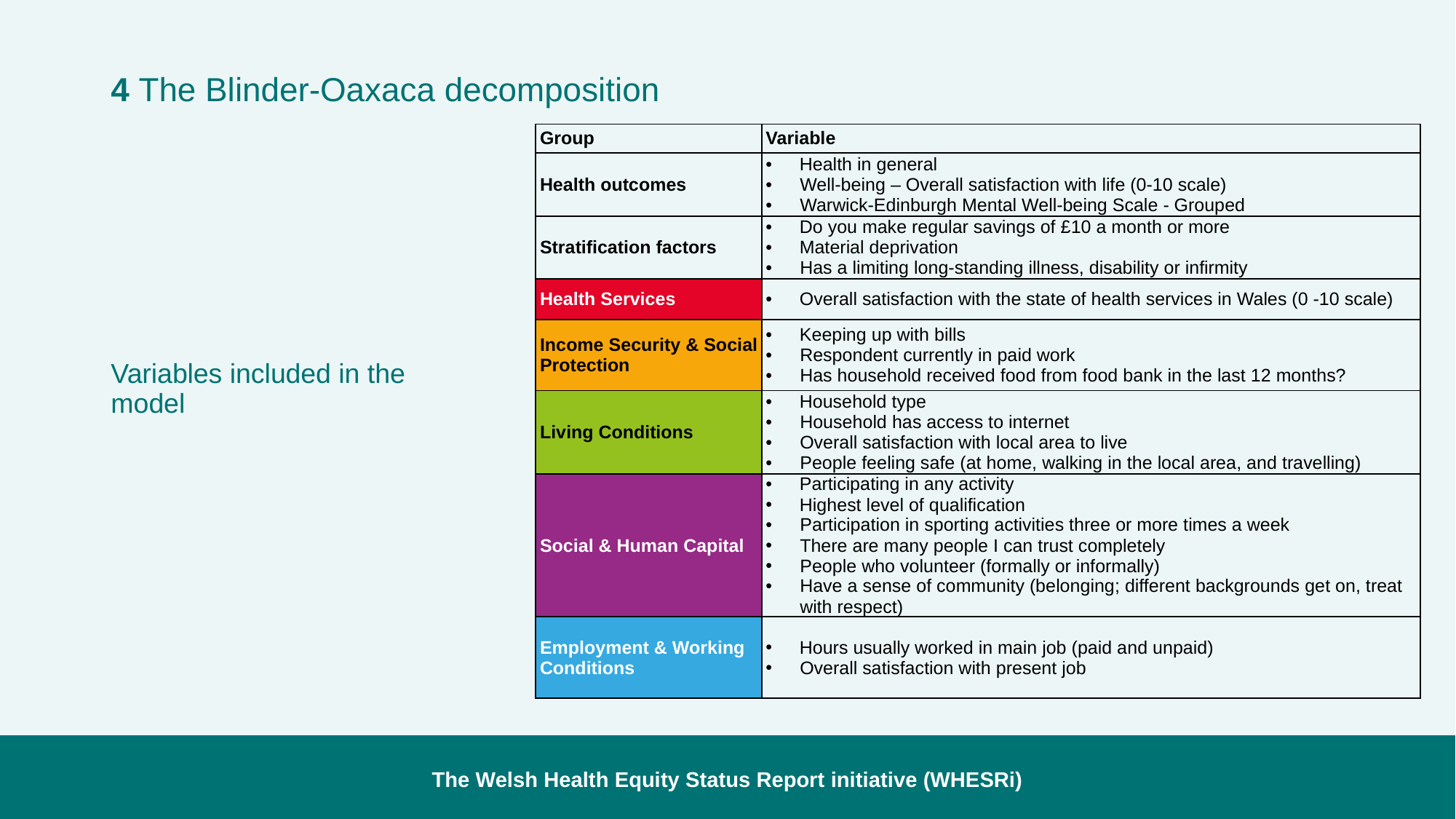

4 The Blinder-Oaxaca decomposition
| Group | Variable |
| --- | --- |
| Health outcomes | Health in general Well-being – Overall satisfaction with life (0-10 scale) Warwick-Edinburgh Mental Well-being Scale - Grouped |
| Stratification factors | Do you make regular savings of £10 a month or more Material deprivation Has a limiting long-standing illness, disability or infirmity |
| Health Services | Overall satisfaction with the state of health services in Wales (0 -10 scale) |
| Income Security & Social Protection | Keeping up with bills Respondent currently in paid work Has household received food from food bank in the last 12 months? |
| Living Conditions | Household type Household has access to internet Overall satisfaction with local area to live People feeling safe (at home, walking in the local area, and travelling) |
| Social & Human Capital | Participating in any activity Highest level of qualification Participation in sporting activities three or more times a week There are many people I can trust completely People who volunteer (formally or informally) Have a sense of community (belonging; different backgrounds get on, treat with respect) |
| Employment & Working Conditions | Hours usually worked in main job (paid and unpaid) Overall satisfaction with present job |

Variables included in the model

The Welsh Health Equity Status Report initiative (WHESRi)